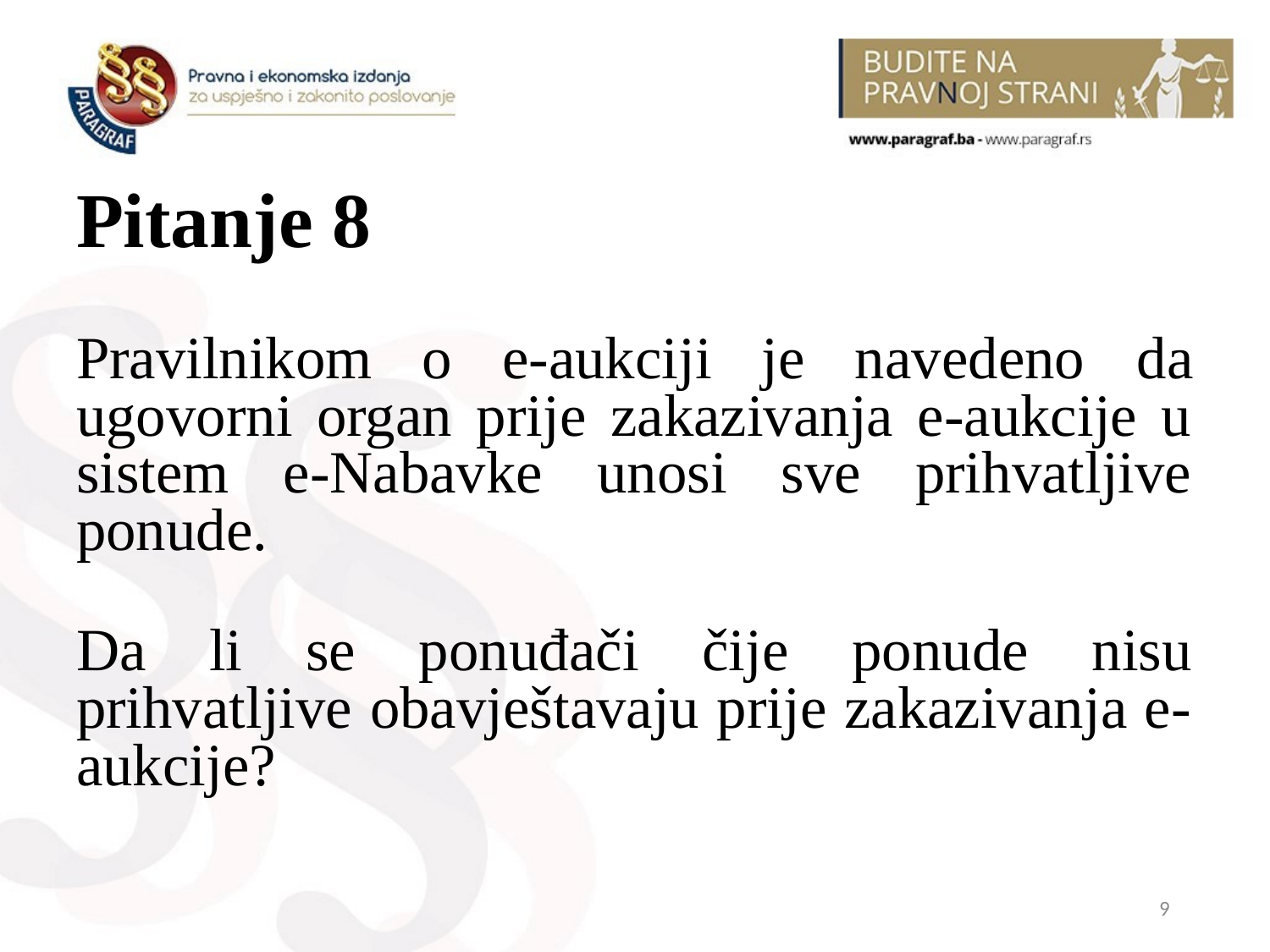

# Pitanje 8
Pravilnikom o e-aukciji je navedeno da ugovorni organ prije zakazivanja e-aukcije u sistem e-Nabavke unosi sve prihvatljive ponude.

Da li se ponuđači čije ponude nisu prihvatljive obavještavaju prije zakazivanja e-aukcije?

9